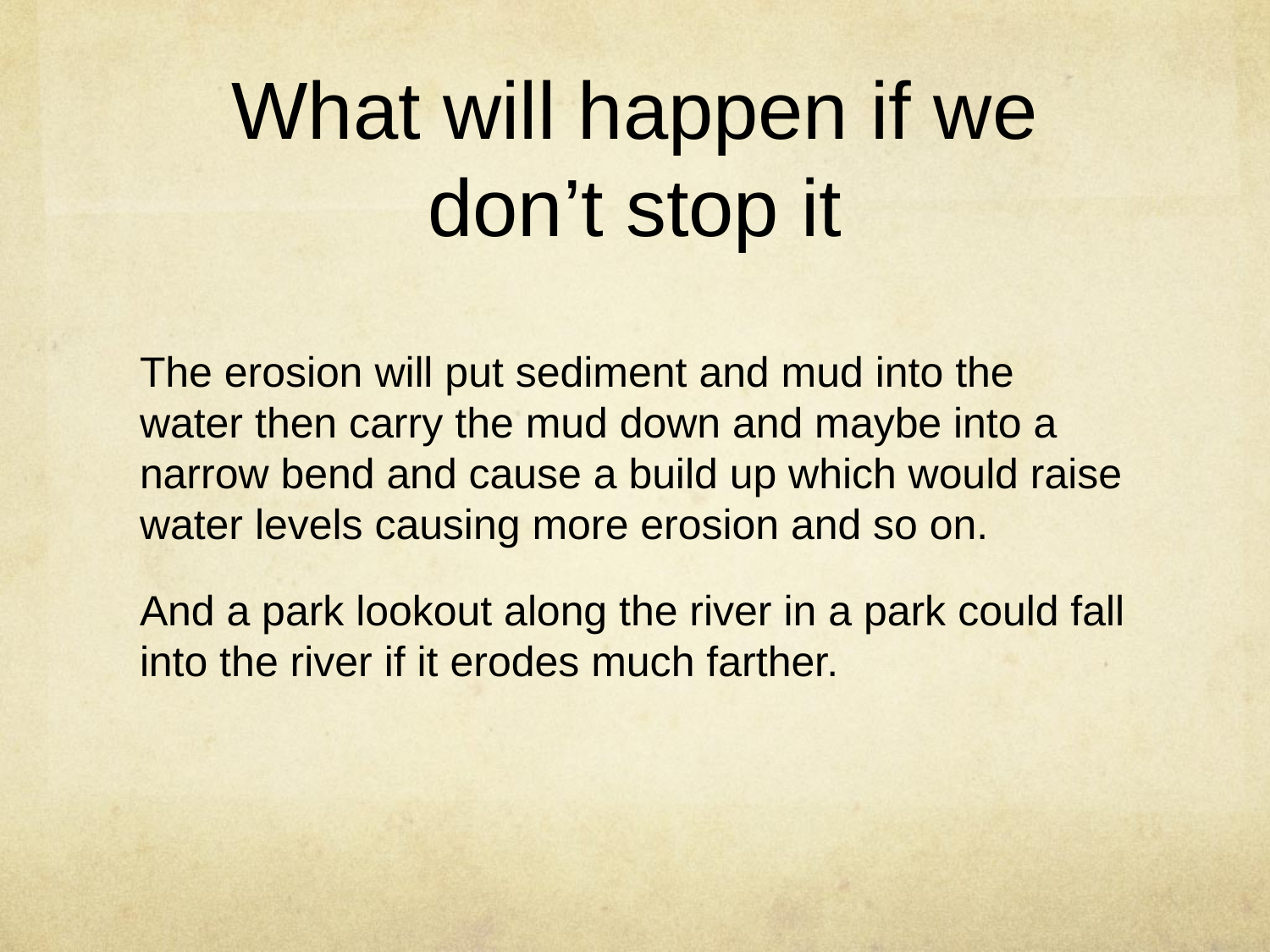

# What will happen if we don’t stop it
The erosion will put sediment and mud into the water then carry the mud down and maybe into a narrow bend and cause a build up which would raise water levels causing more erosion and so on.
And a park lookout along the river in a park could fall into the river if it erodes much farther.